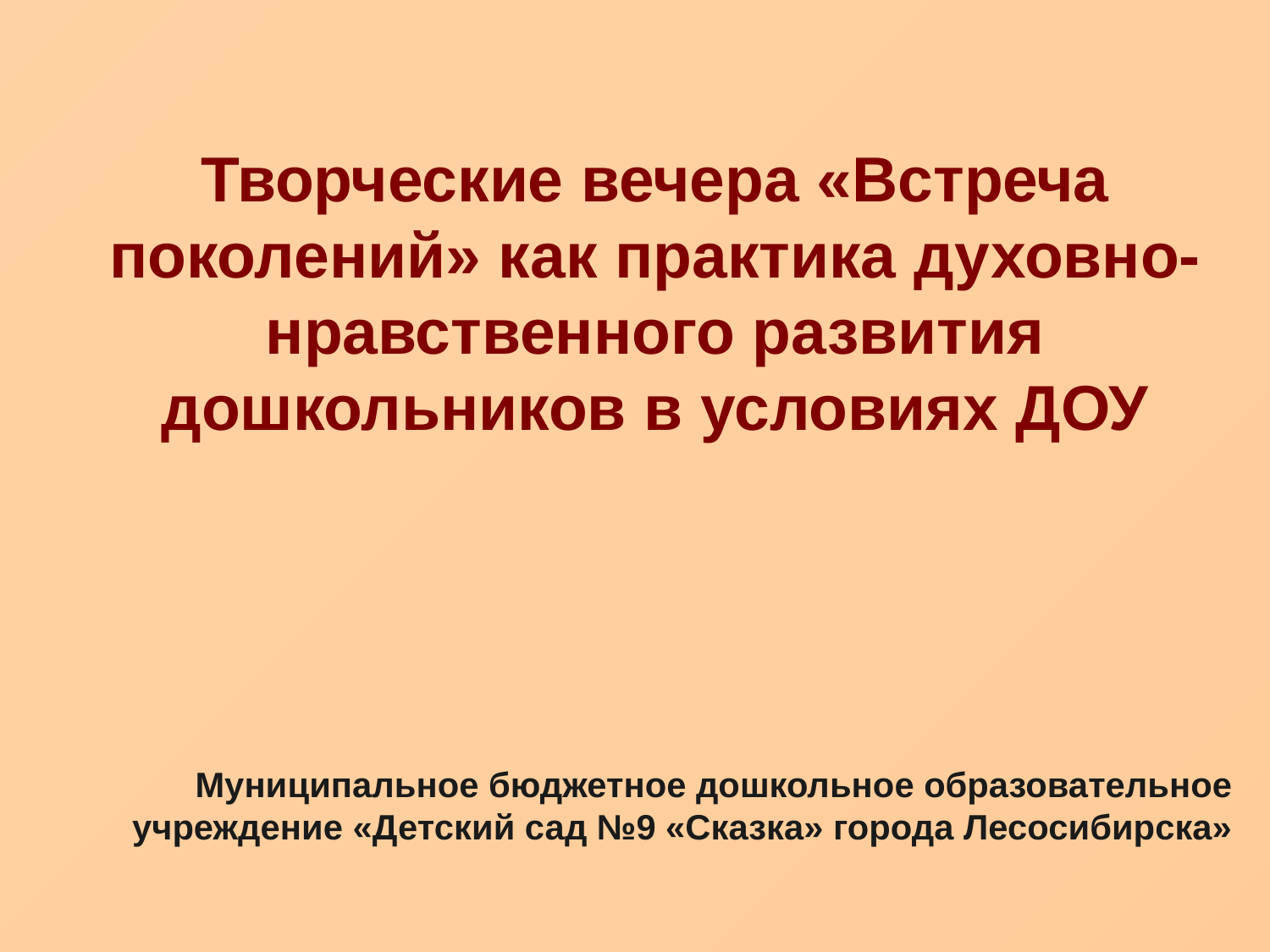

# Творческие вечера «Встреча поколений» как практика духовно-нравственного развития дошкольников в условиях ДОУ
Муниципальное бюджетное дошкольное образовательное учреждение «Детский сад №9 «Сказка» города Лесосибирска»